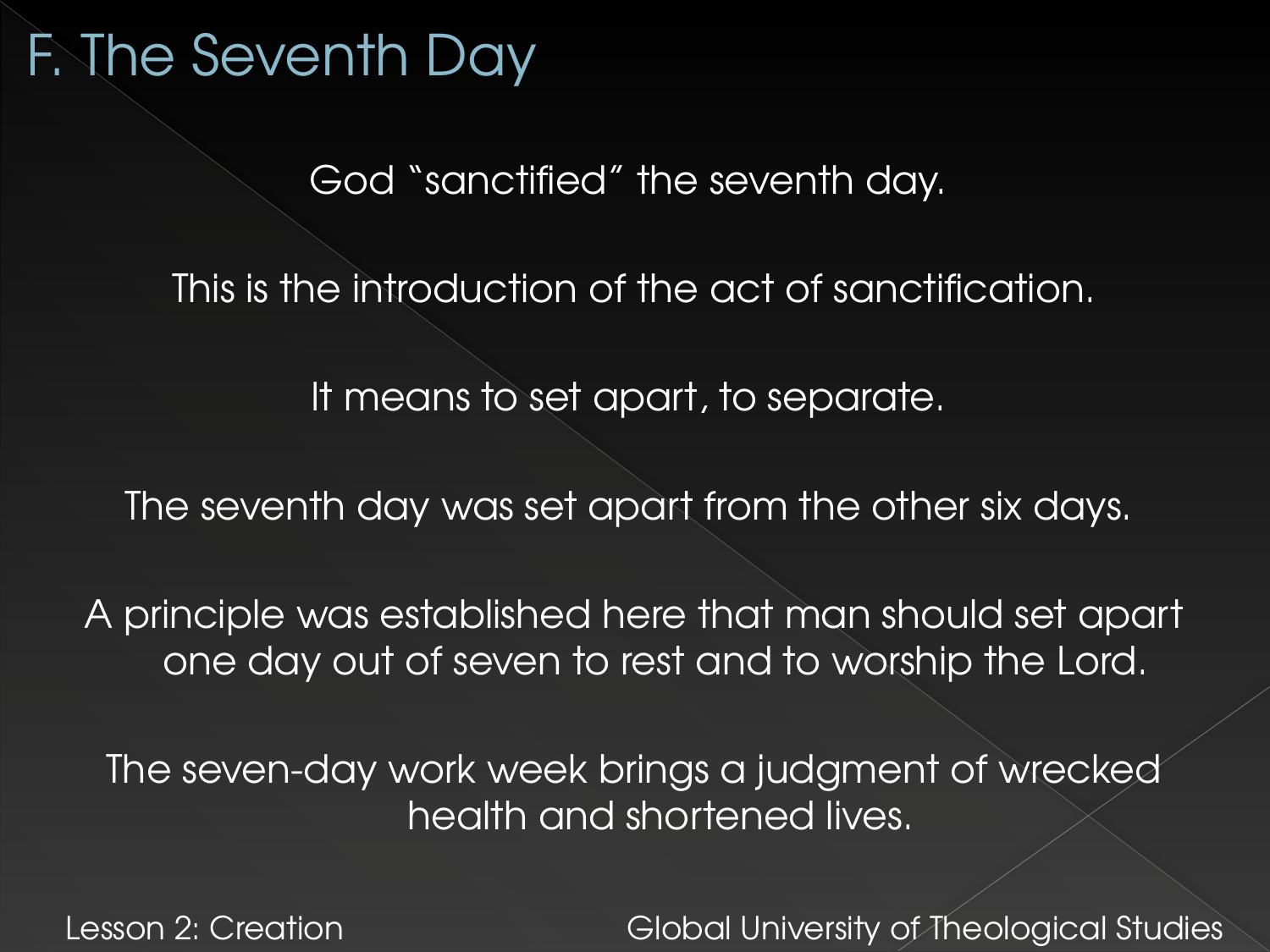

# F. The Seventh Day
God “sanctified” the seventh day.

This is the introduction of the act of sanctification.

It means to set apart, to separate.

The seventh day was set apart from the other six days.

A principle was established here that man should set apart one day out of seven to rest and to worship the Lord.

The seven-day work week brings a judgment of wrecked health and shortened lives.
Lesson 2: Creation                                Global University of Theological Studies